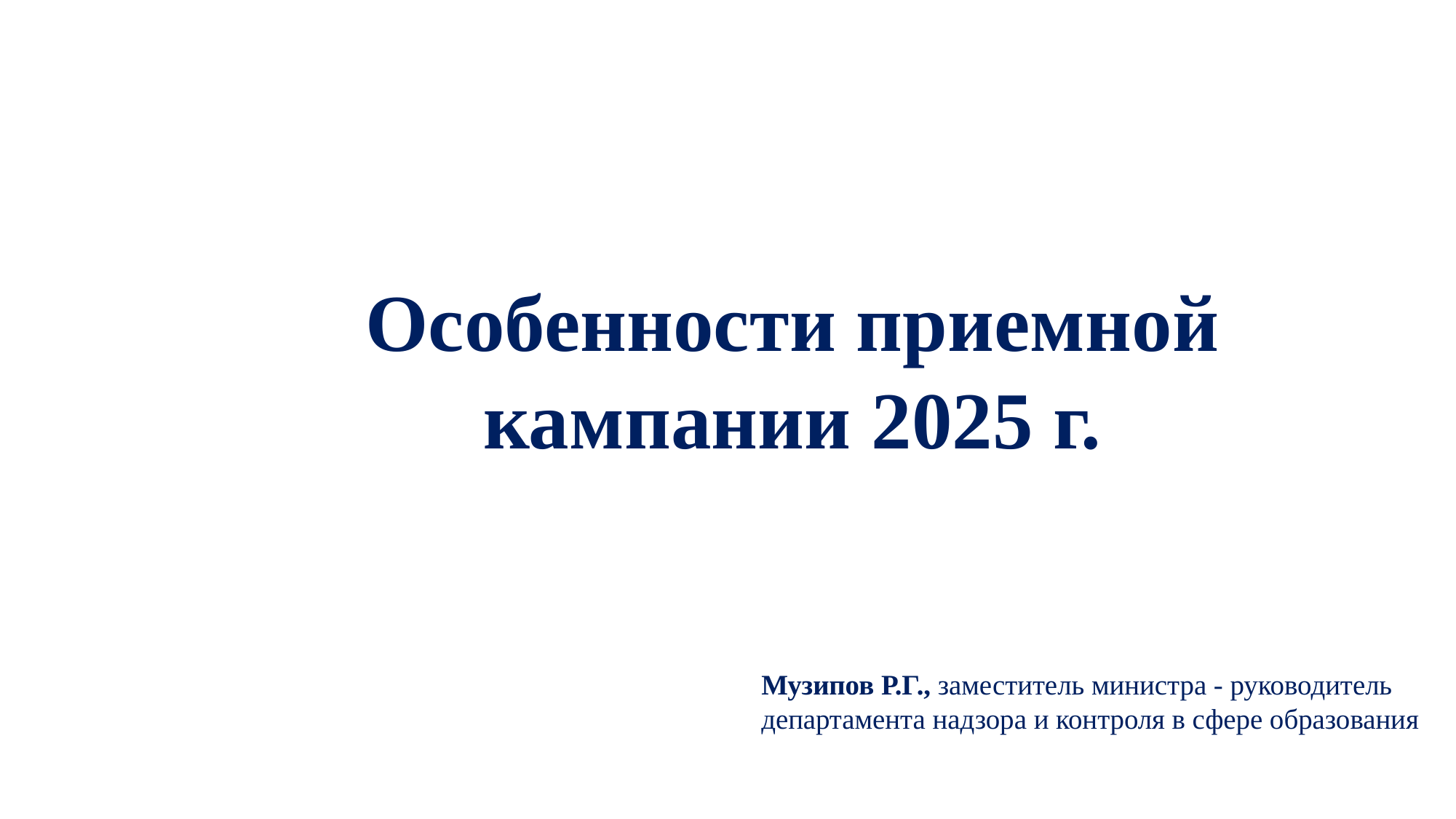

Особенности приемной кампании 2025 г.
Музипов Р.Г., заместитель министра - руководитель департамента надзора и контроля в сфере образования